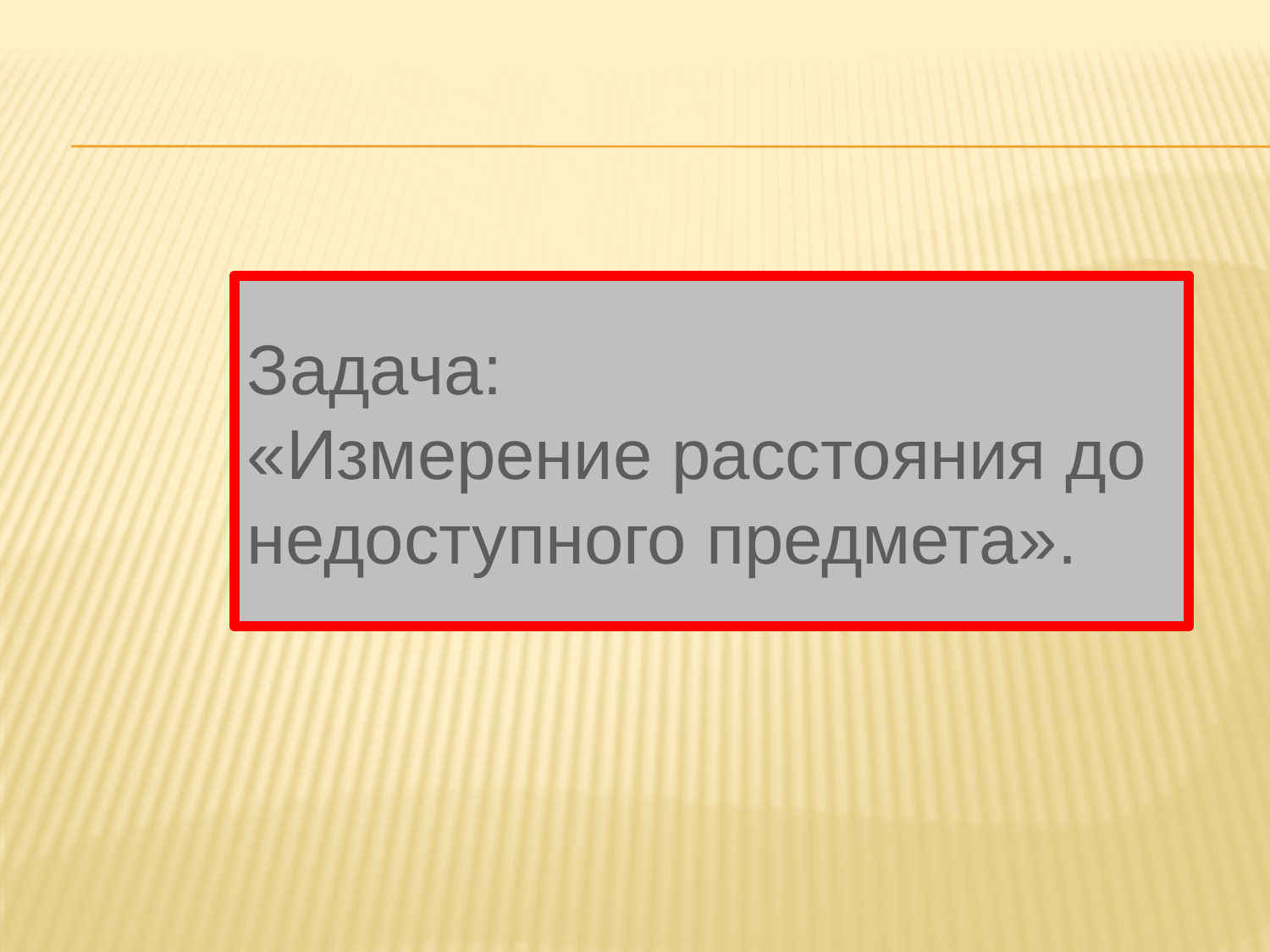

# Задача: «Измерение расстояния до недоступного предмета».